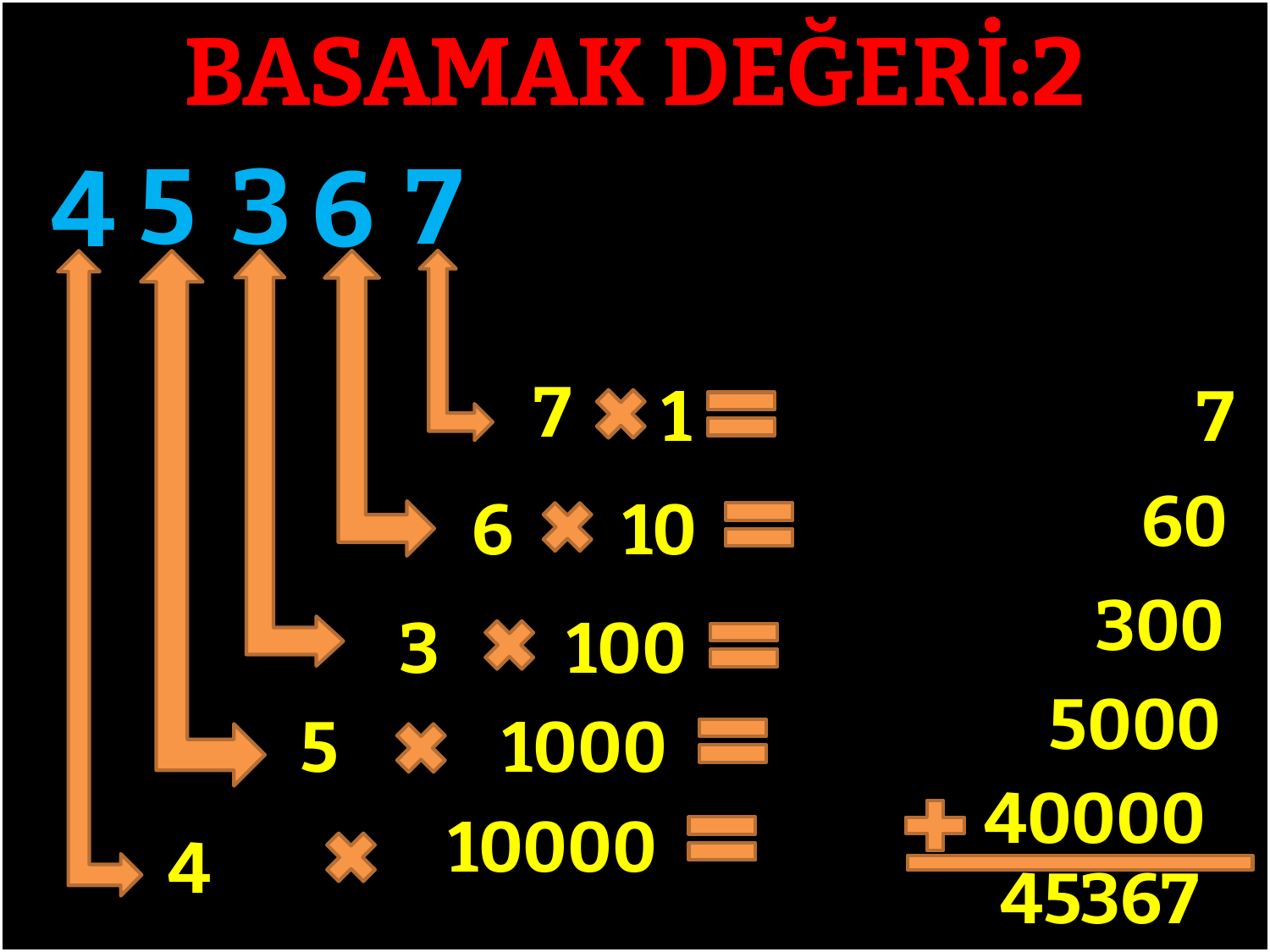

BASAMAK DEĞERİ:2
7
5
3
4
6
#

7
1
7

60
6
10

300
3
100

5000
5
1000

40000

10000

4

45367